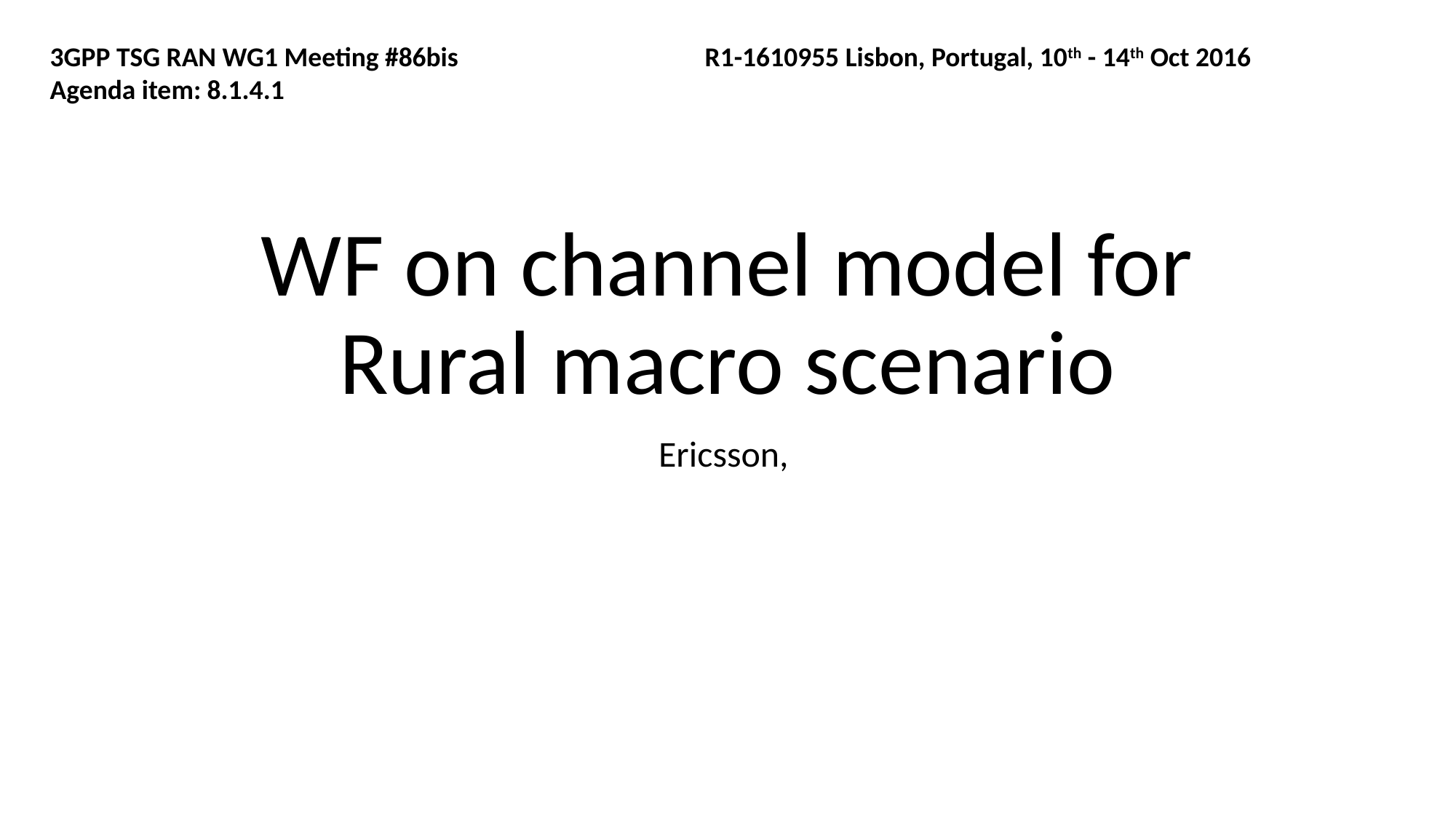

3GPP TSG RAN WG1 Meeting #86bis			R1-1610955 Lisbon, Portugal, 10th - 14th Oct 2016
Agenda item: 8.1.4.1
# WF on channel model for Rural macro scenario
Ericsson,